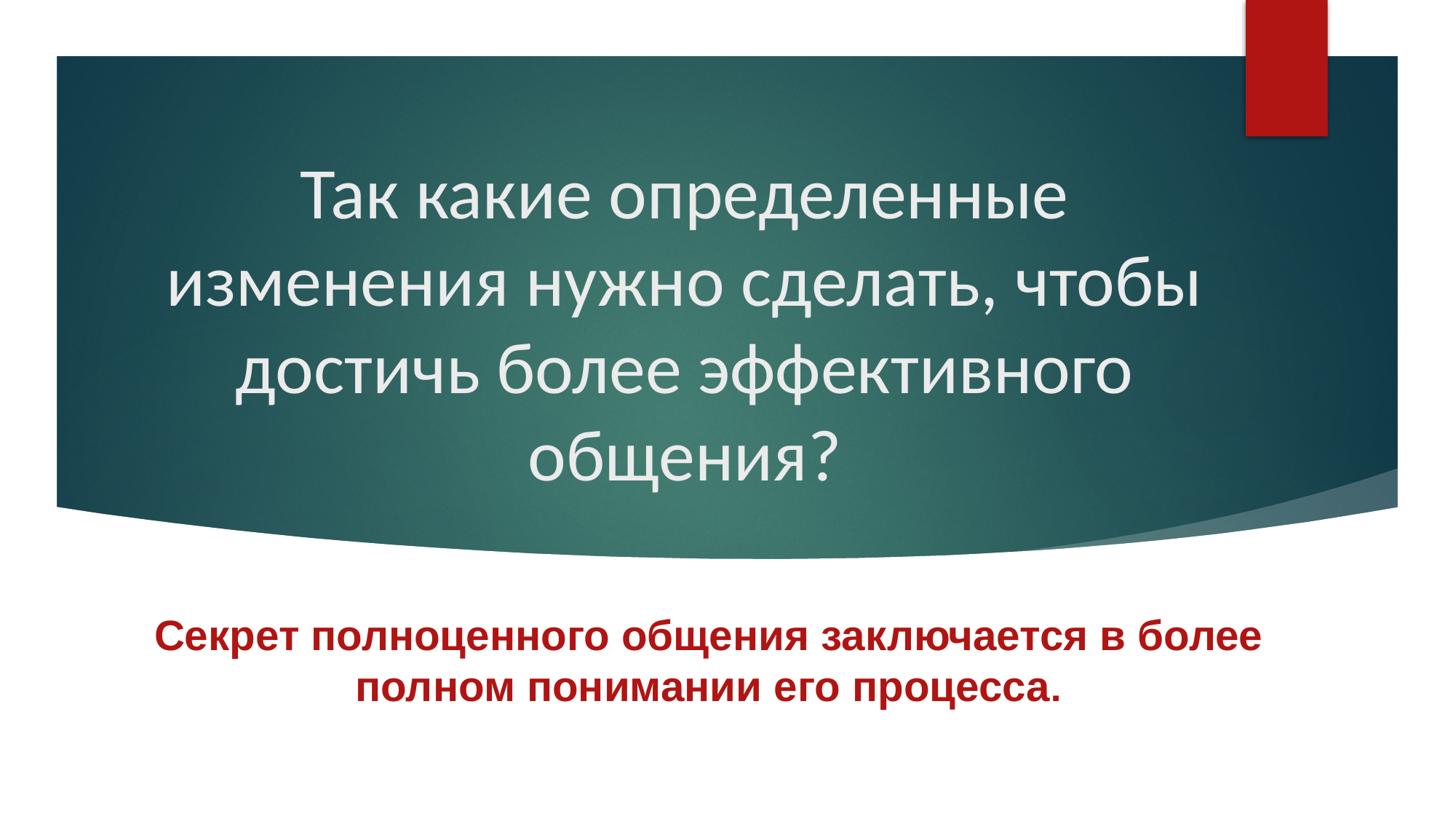

# Так какие определенные изменения нужно сделать, чтобы достичь более эффективного общения?
Секрет полноценного общения заключается в более полном понимании его процесса.